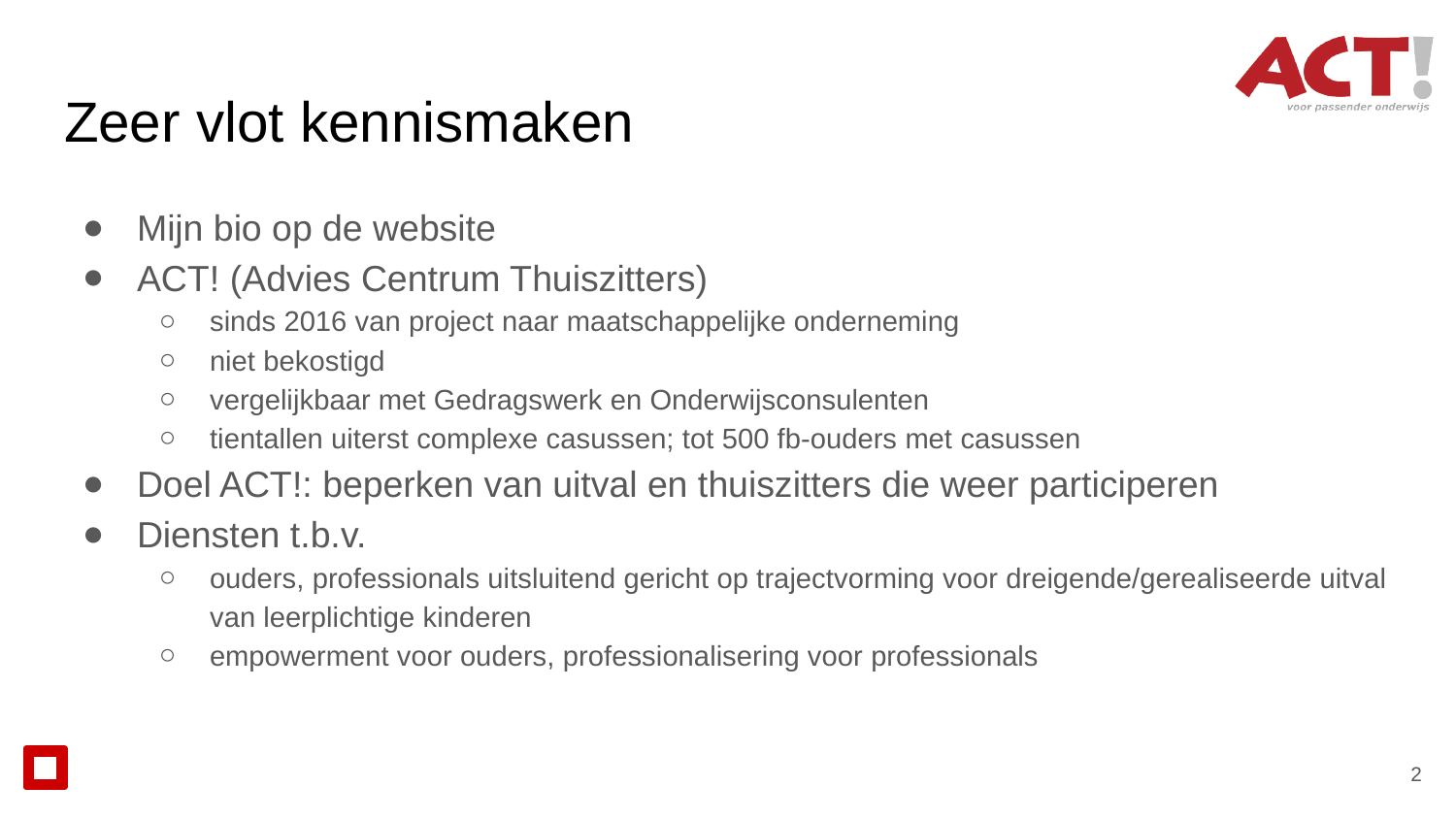

# Zeer vlot kennismaken
Mijn bio op de website
ACT! (Advies Centrum Thuiszitters)
sinds 2016 van project naar maatschappelijke onderneming
niet bekostigd
vergelijkbaar met Gedragswerk en Onderwijsconsulenten
tientallen uiterst complexe casussen; tot 500 fb-ouders met casussen
Doel ACT!: beperken van uitval en thuiszitters die weer participeren
Diensten t.b.v.
ouders, professionals uitsluitend gericht op trajectvorming voor dreigende/gerealiseerde uitval van leerplichtige kinderen
empowerment voor ouders, professionalisering voor professionals

2